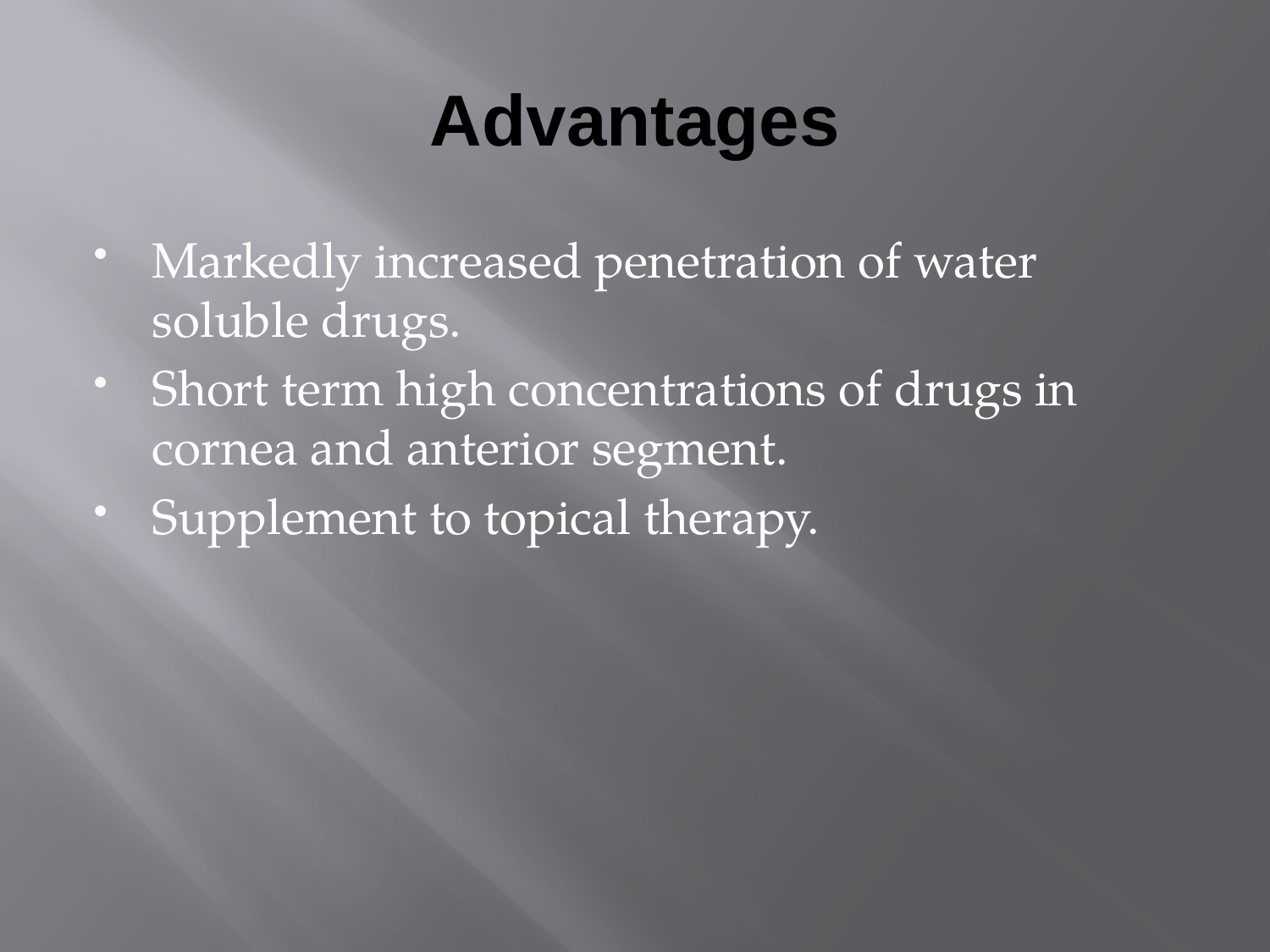

# Advantages
Markedly increased penetration of water soluble drugs.
Short term high concentrations of drugs in cornea and anterior segment.
Supplement to topical therapy.